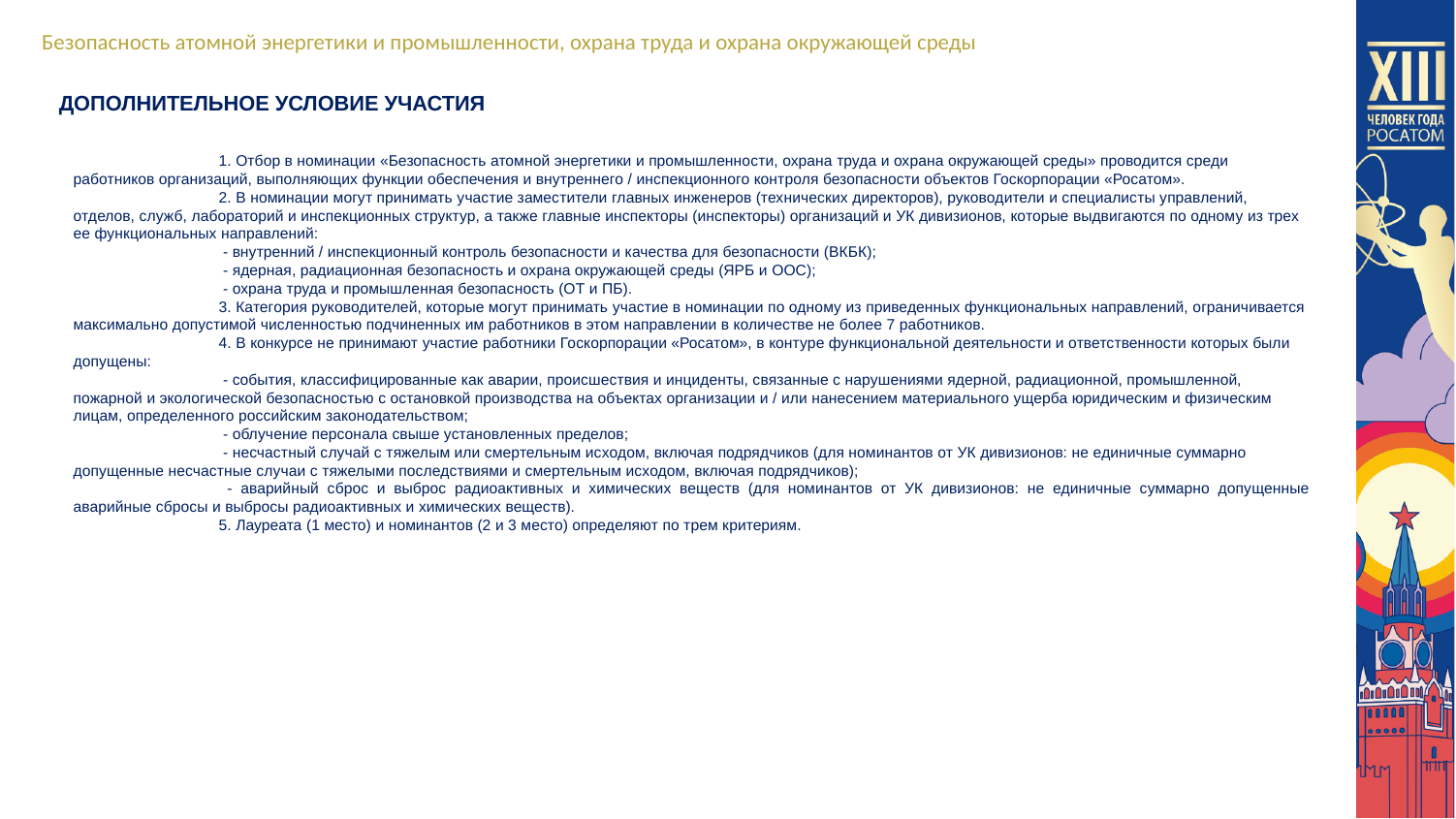

Безопасность атомной энергетики и промышленности, охрана труда и охрана окружающей среды
ДОПОЛНИТЕЛЬНОЕ УСЛОВИЕ УЧАСТИЯ
	1. Отбор в номинации «Безопасность атомной энергетики и промышленности, охрана труда и охрана окружающей среды» проводится среди работников организаций, выполняющих функции обеспечения и внутреннего / инспекционного контроля безопасности объектов Госкорпорации «Росатом».
	2. В номинации могут принимать участие заместители главных инженеров (технических директоров), руководители и специалисты управлений, отделов, служб, лабораторий и инспекционных структур, а также главные инспекторы (инспекторы) организаций и УК дивизионов, которые выдвигаются по одному из трех ее функциональных направлений:
	 - внутренний / инспекционный контроль безопасности и качества для безопасности (ВКБК);
	 - ядерная, радиационная безопасность и охрана окружающей среды (ЯРБ и ООС);
	 - охрана труда и промышленная безопасность (ОТ и ПБ).
	3. Категория руководителей, которые могут принимать участие в номинации по одному из приведенных функциональных направлений, ограничивается максимально допустимой численностью подчиненных им работников в этом направлении в количестве не более 7 работников.
	4. В конкурсе не принимают участие работники Госкорпорации «Росатом», в контуре функциональной деятельности и ответственности которых были допущены:
	 - события, классифицированные как аварии, происшествия и инциденты, связанные с нарушениями ядерной, радиационной, промышленной, пожарной и экологической безопасностью с остановкой производства на объектах организации и / или нанесением материального ущерба юридическим и физическим лицам, определенного российским законодательством;
	 - облучение персонала свыше установленных пределов;
	 - несчастный случай с тяжелым или смертельным исходом, включая подрядчиков (для номинантов от УК дивизионов: не единичные суммарно допущенные несчастные случаи с тяжелыми последствиями и смертельным исходом, включая подрядчиков);
	 - аварийный сброс и выброс радиоактивных и химических веществ (для номинантов от УК дивизионов: не единичные суммарно допущенные аварийные сбросы и выбросы радиоактивных и химических веществ).
	5. Лауреата (1 место) и номинантов (2 и 3 место) определяют по трем критериям.